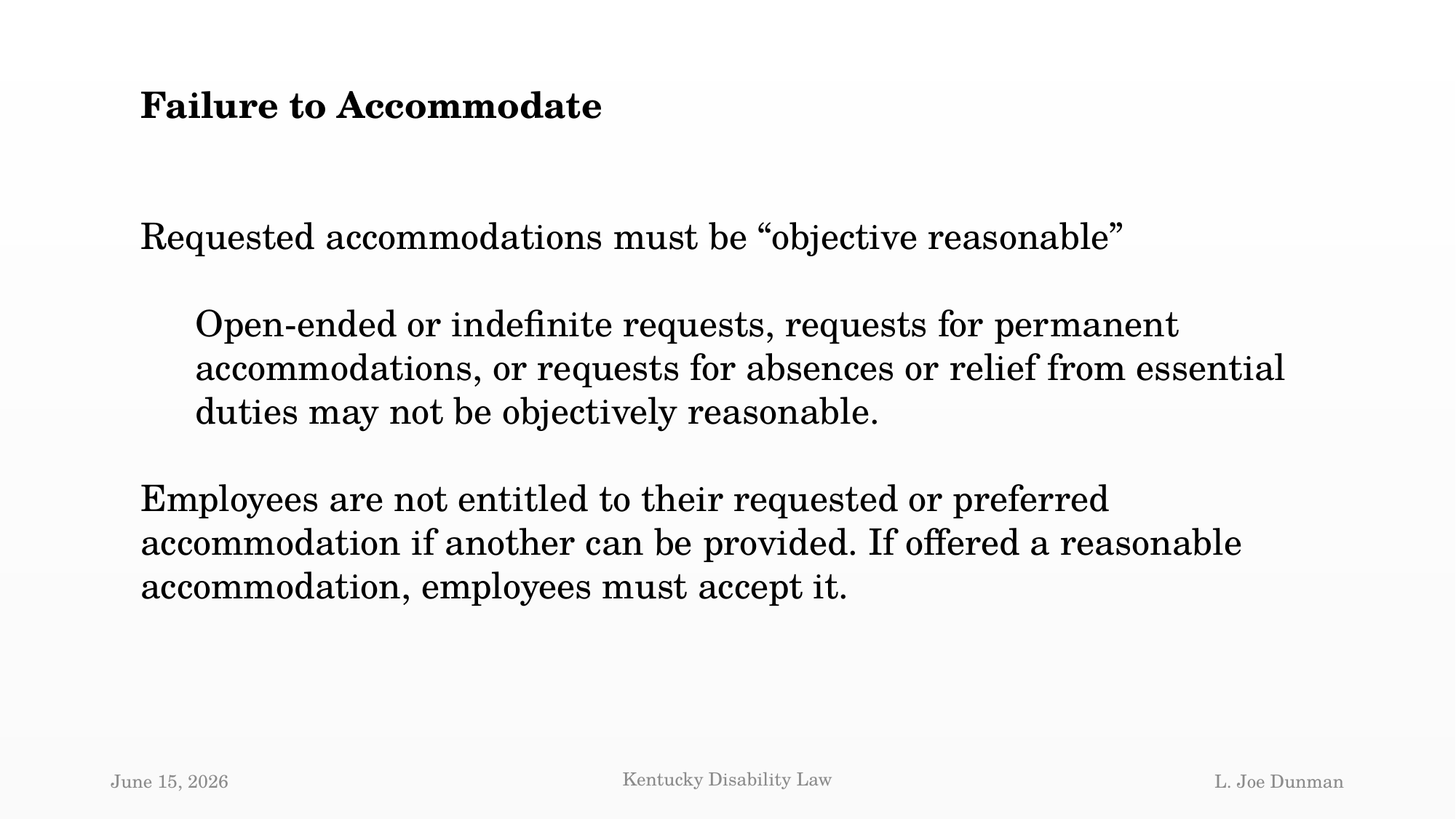

Failure to Accommodate

Requested accommodations must be “objective reasonable”

Open-ended or indefinite requests, requests for permanent accommodations, or requests for absences or relief from essential duties may not be objectively reasonable.

Employees are not entitled to their requested or preferred accommodation if another can be provided. If offered a reasonable accommodation, employees must accept it.
June 15, 2026
Kentucky Disability Law
L. Joe Dunman